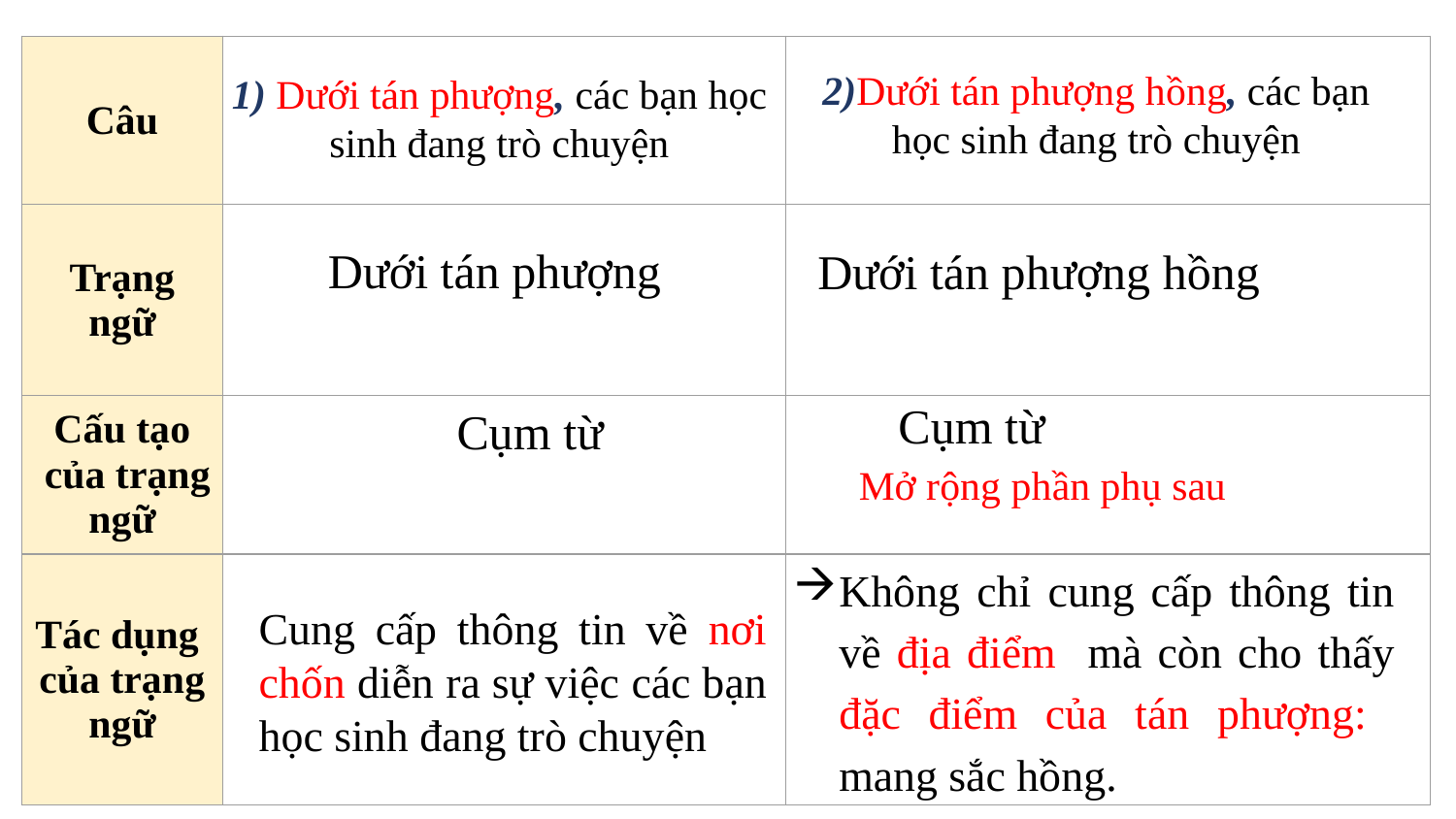

| Câu |  |  |
| --- | --- | --- |
| Trạng ngữ |  |  |
| Cấu tạo của trạng ngữ |  |  |
| Tác dụng của trạng ngữ |  |  |
2)Dưới tán phượng hồng, các bạn học sinh đang trò chuyện
1) Dưới tán phượng, các bạn học sinh đang trò chuyện
Dưới tán phượng
Dưới tán phượng hồng
 Cụm từ
Cụm từ
Mở rộng phần phụ sau
Không chỉ cung cấp thông tin về địa điểm  mà còn cho thấy đặc điểm của tán phượng:  mang sắc hồng.
Cung cấp thông tin về nơi chốn diễn ra sự việc các bạn học sinh đang trò chuyện